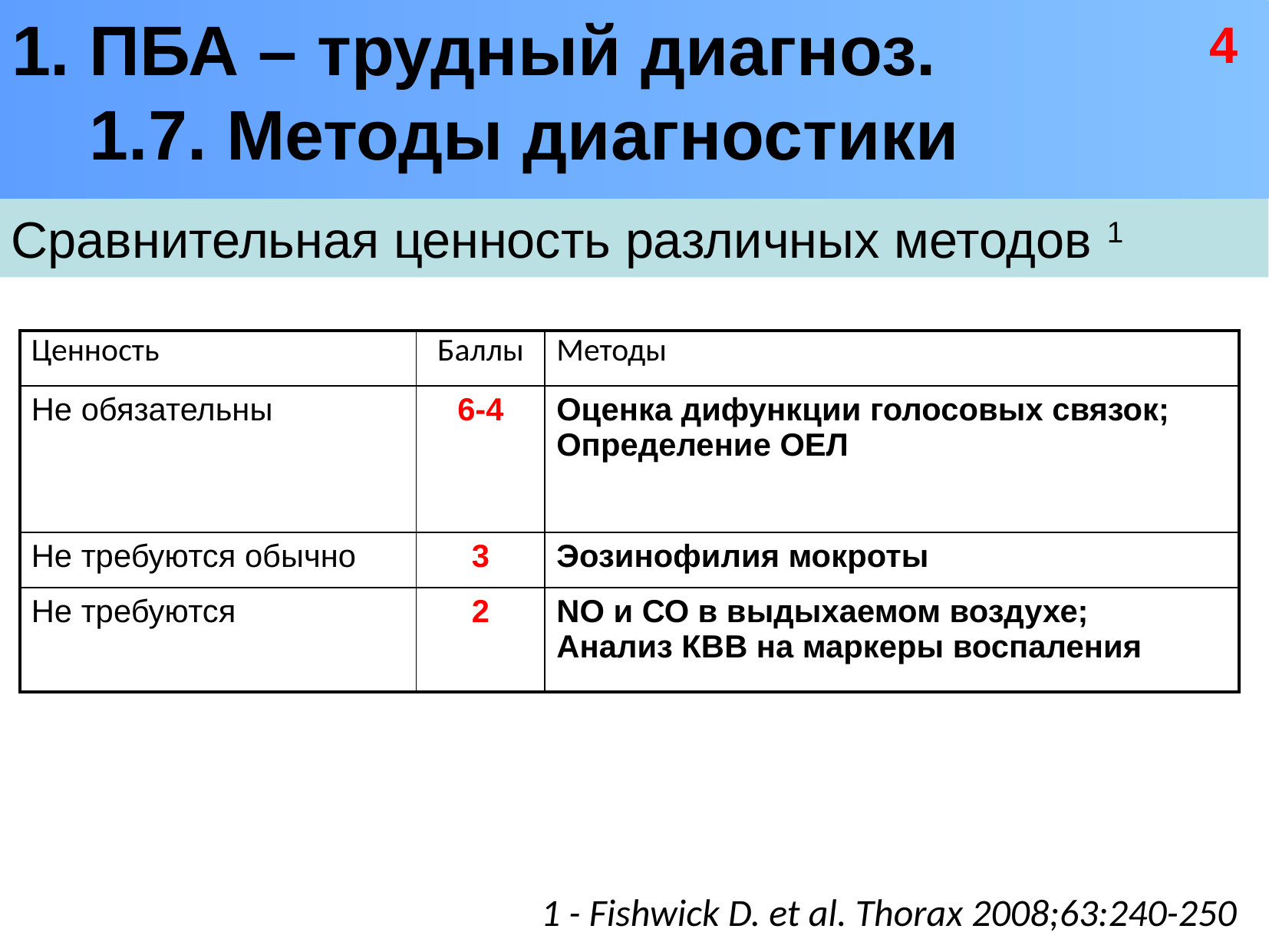

ПБА – трудный диагноз.
    1.7. Методы диагностики
4
Сравнительная ценность различных методов 1
| Ценность | Баллы | Методы |
| --- | --- | --- |
| Не обязательны | 6-4 | Оценка дифункции голосовых связок; Определение ОЕЛ |
| Не требуются обычно | 3 | Эозинофилия мокроты |
| Не требуются | 2 | NO и СО в выдыхаемом воздухе; Анализ КВВ на маркеры воспаления |
1 - Fishwick D. et al. Thorax 2008;63:240-250